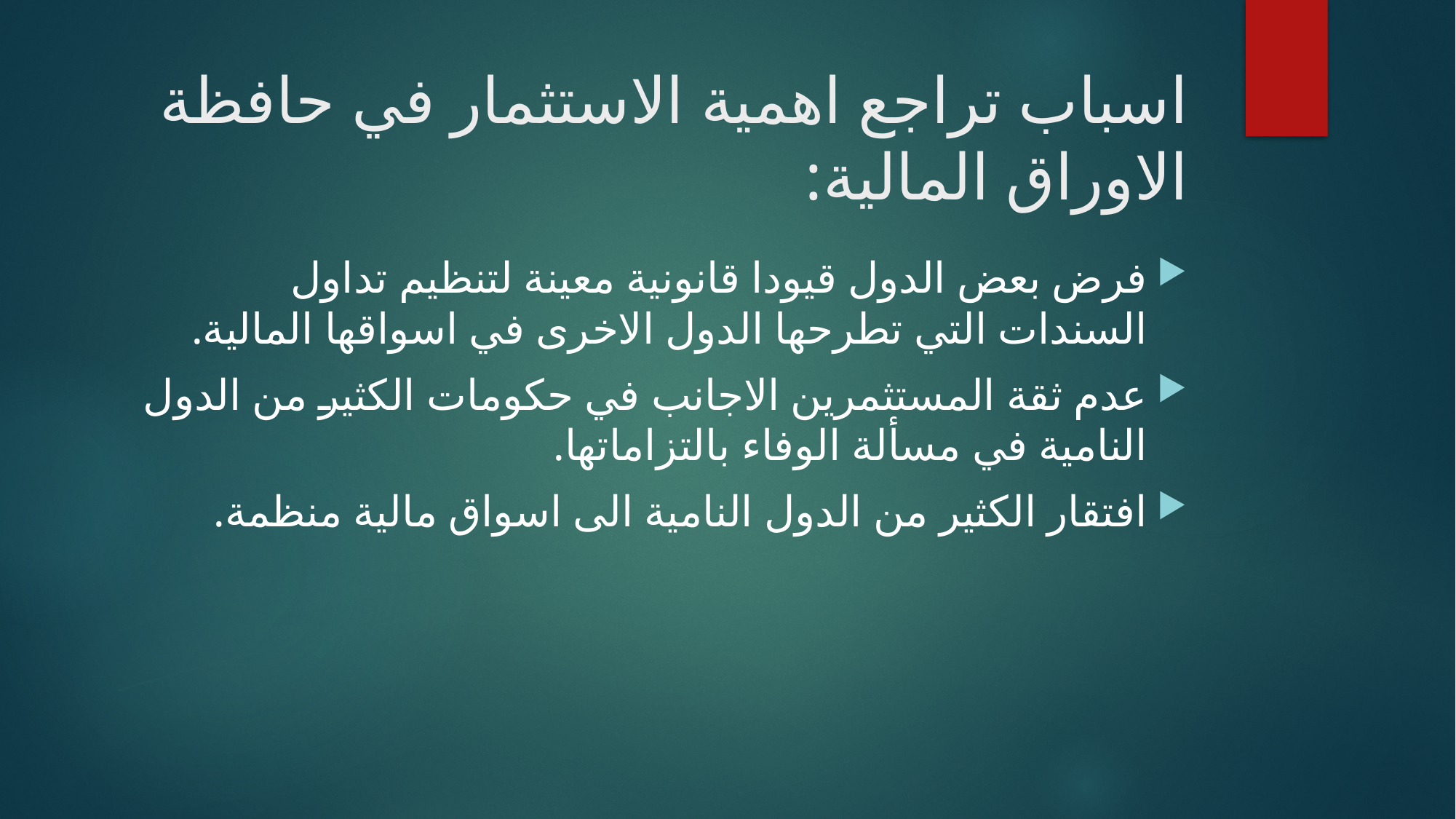

# اسباب تراجع اهمية الاستثمار في حافظة الاوراق المالية:
فرض بعض الدول قيودا قانونية معينة لتنظيم تداول السندات التي تطرحها الدول الاخرى في اسواقها المالية.
عدم ثقة المستثمرين الاجانب في حكومات الكثير من الدول النامية في مسألة الوفاء بالتزاماتها.
افتقار الكثير من الدول النامية الى اسواق مالية منظمة.